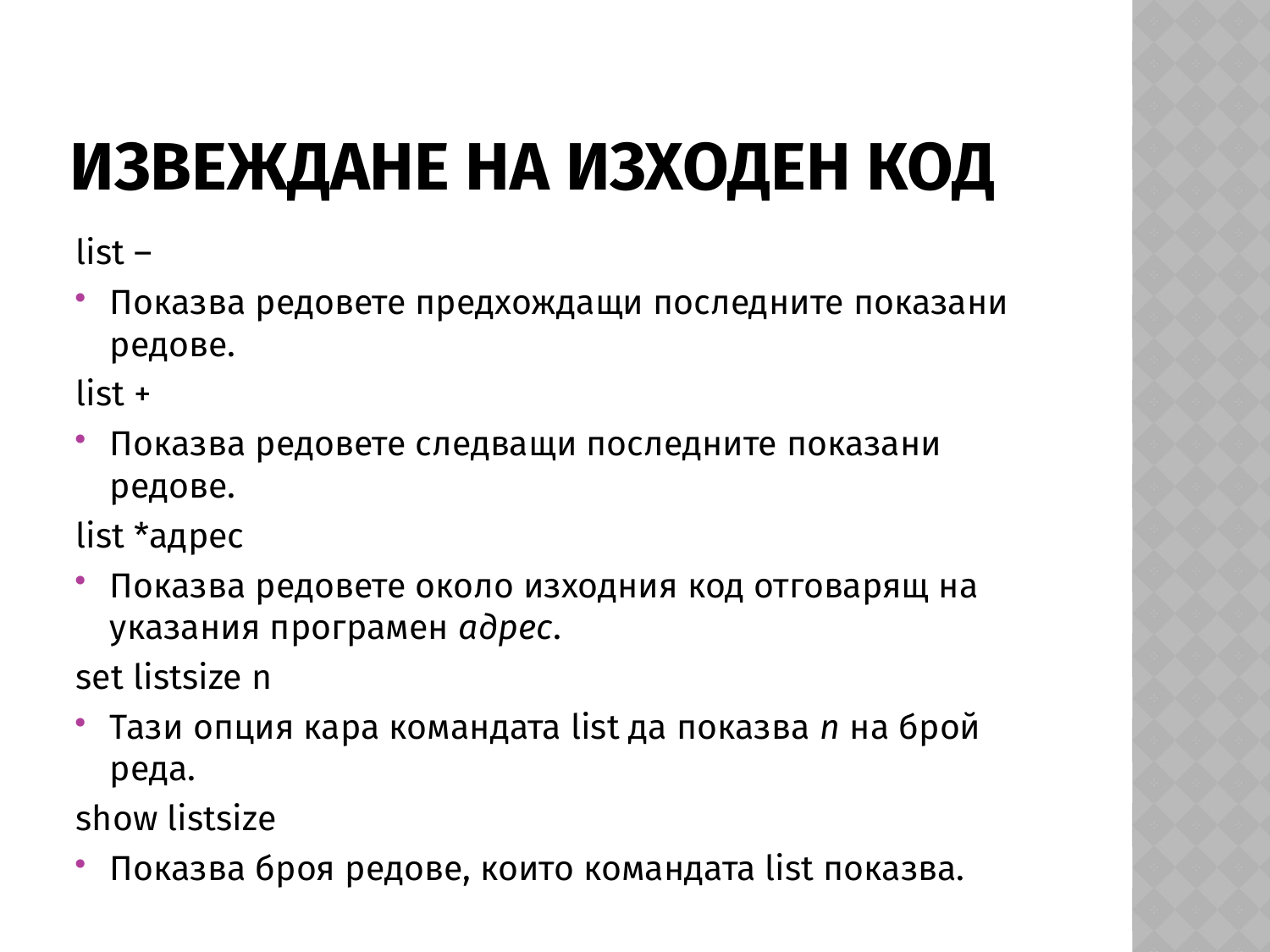

# Извеждане на изходен код
list –
Показва редовете предхождащи последните показани редове.
list +
Показва редовете следващи последните показани редове.
list *адрес
Показва редовете около изходния код отговарящ на указания програмен адрес.
set listsize n
Тази опция кара командата list да показва n на брой реда.
show listsize
Показва броя редове, които командата list показва.